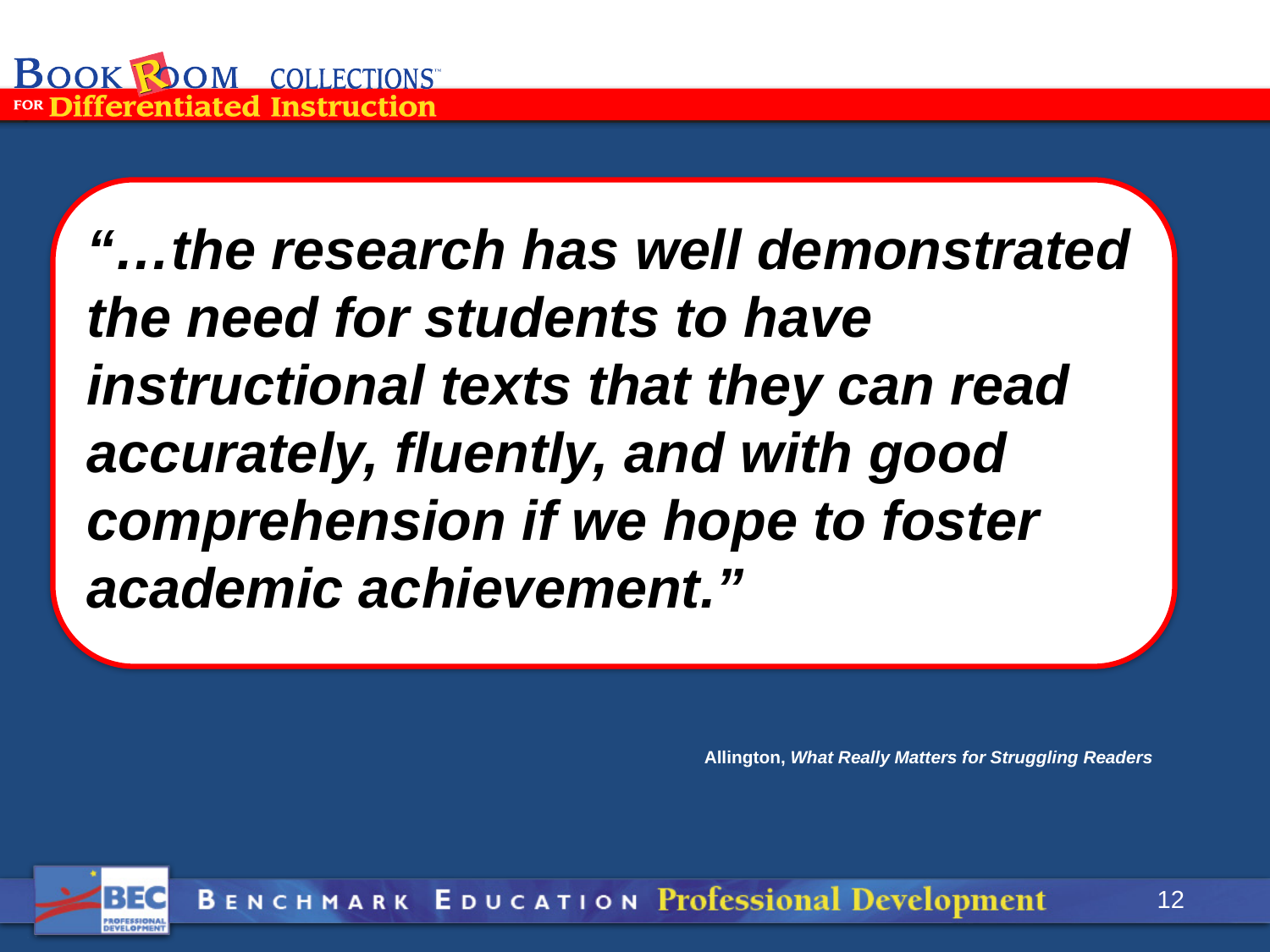

“…the research has well demonstrated the need for students to have instructional texts that they can read accurately, fluently, and with good comprehension if we hope to foster academic achievement.”
Allington, What Really Matters for Struggling Readers